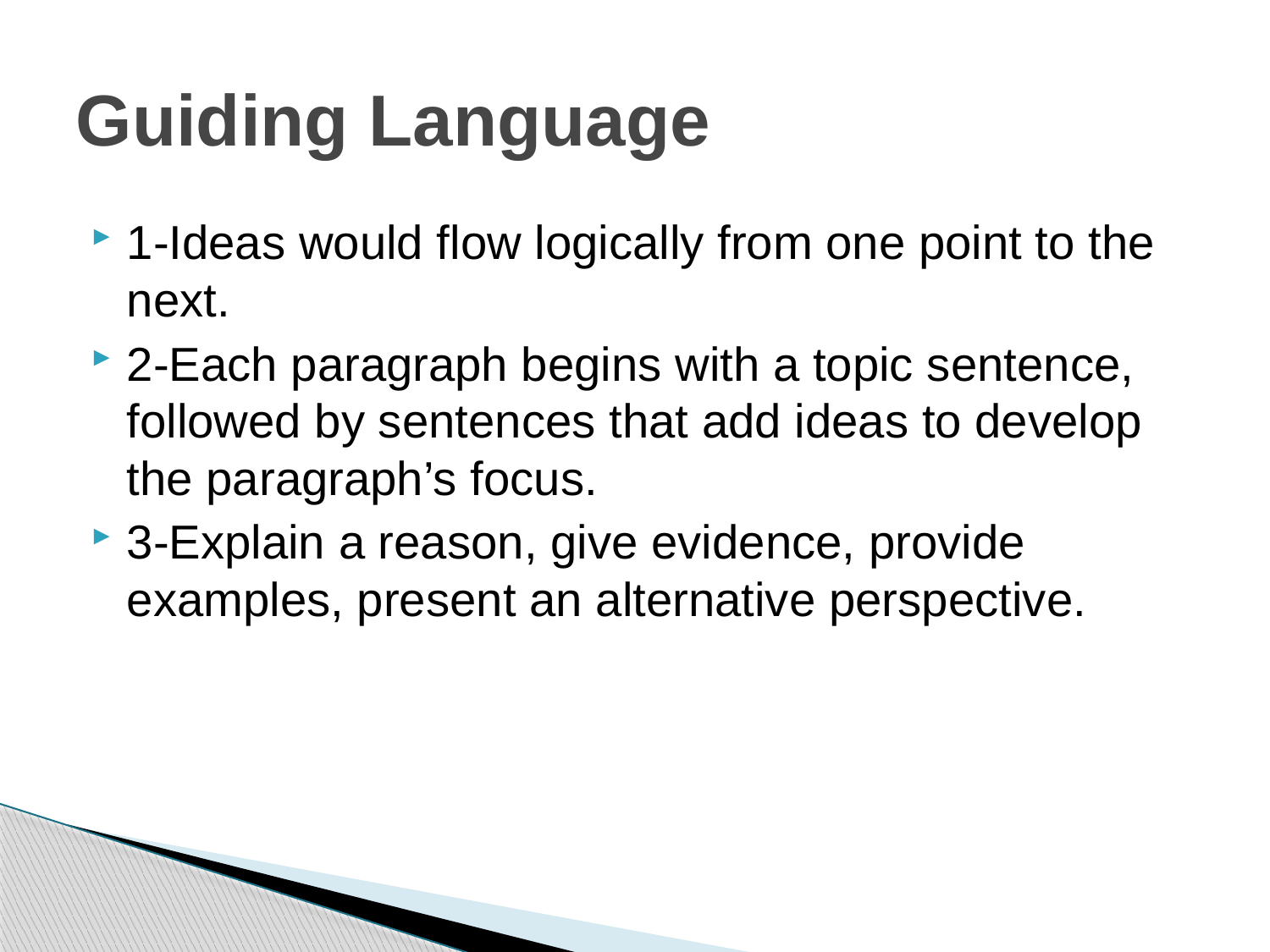

# Guiding Language
1-Ideas would flow logically from one point to the next.
2-Each paragraph begins with a topic sentence, followed by sentences that add ideas to develop the paragraph’s focus.
3-Explain a reason, give evidence, provide examples, present an alternative perspective.